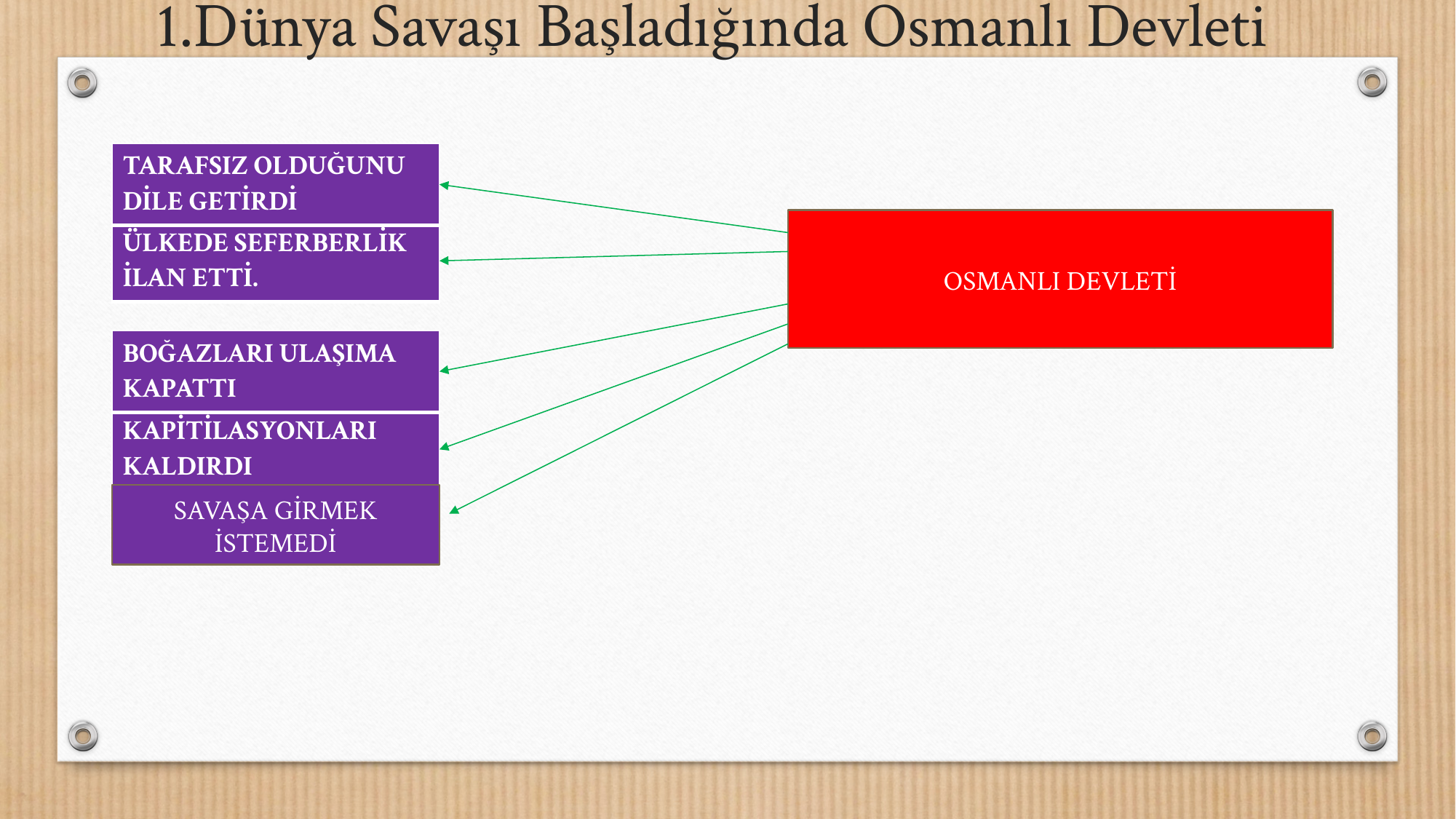

1.Dünya Savaşı Başladığında Osmanlı Devleti
| TARAFSIZ OLDUĞUNU DİLE GETİRDİ |
| --- |
OSMANLI DEVLETİ
| ÜLKEDE SEFERBERLİK İLAN ETTİ. |
| --- |
| BOĞAZLARI ULAŞIMA KAPATTI |
| --- |
| KAPİTİLASYONLARI KALDIRDI |
| --- |
SAVAŞA GİRMEK İSTEMEDİ